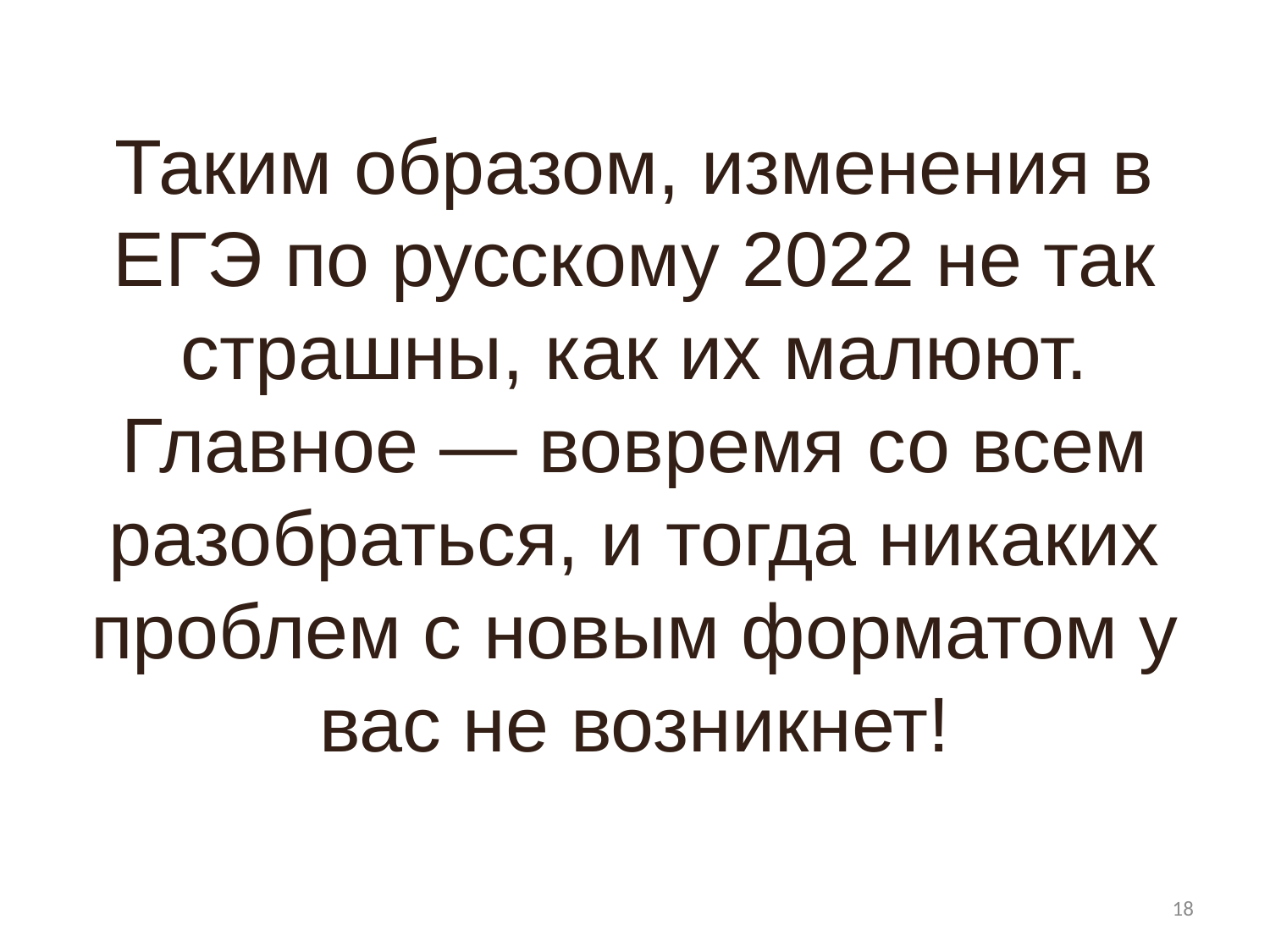

# Таким образом, изменения в ЕГЭ по русскому 2022 не так страшны, как их малюют. Главное — вовремя со всем разобраться, и тогда никаких проблем с новым форматом у вас не возникнет!

18